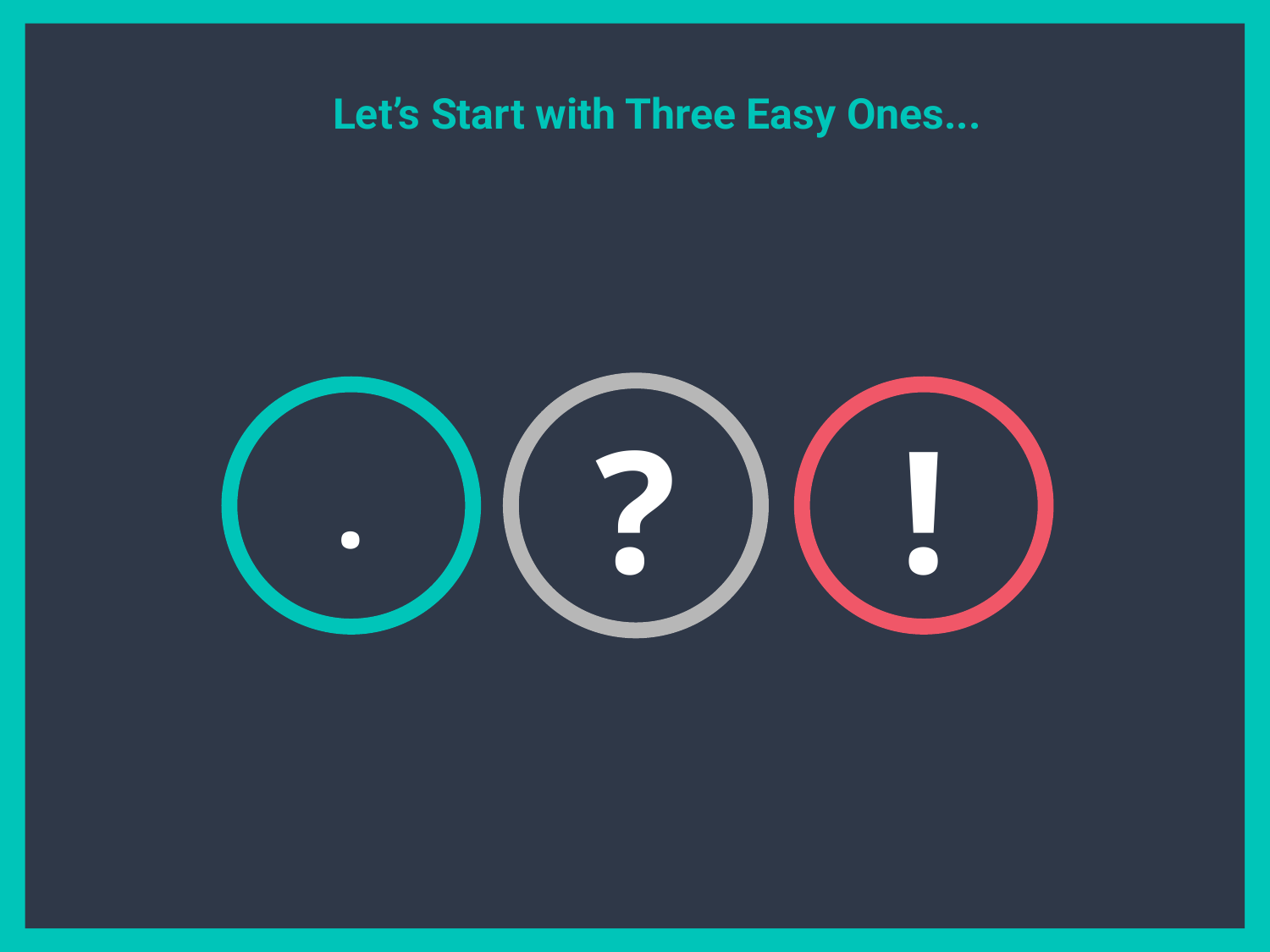

Let’s Start with Three Easy Ones...
?
.
!